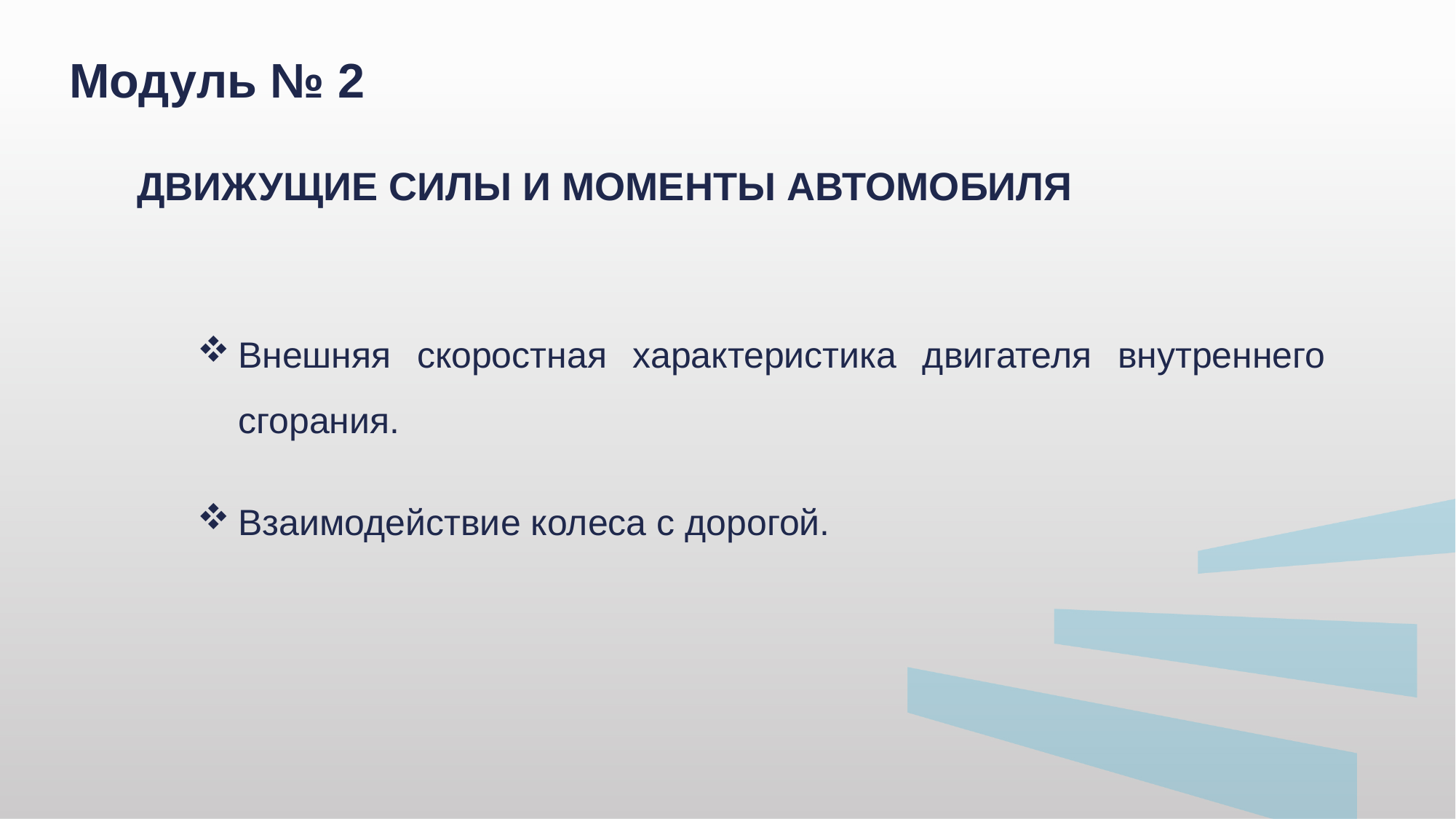

Модуль № 2
ДВИЖУЩИЕ СИЛЫ И МОМЕНТЫ АВТОМОБИЛЯ
Внешняя скоростная характеристика двигателя внутреннего сгорания.
Взаимодействие колеса с дорогой.